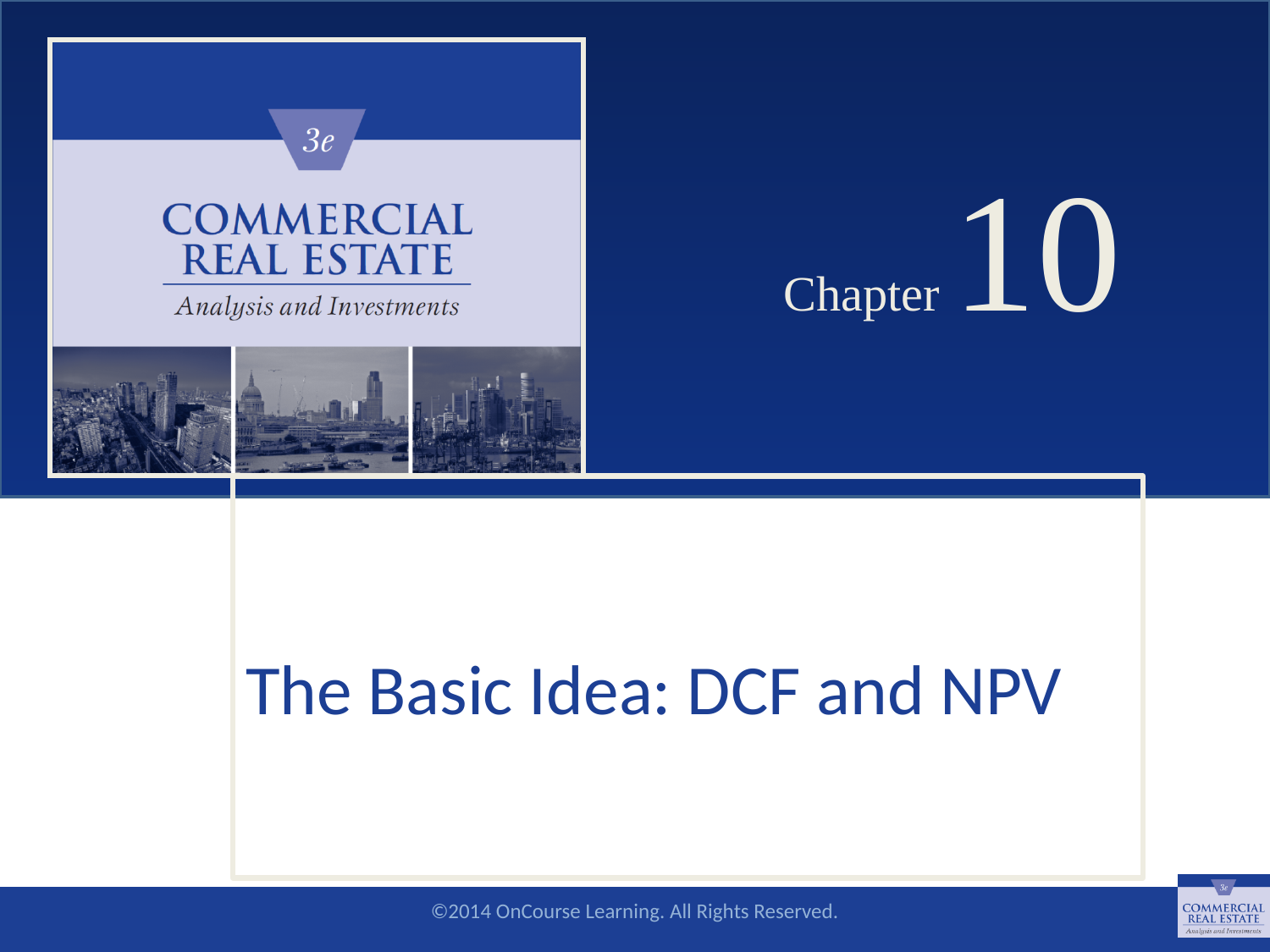

# Chapter 10
The Basic Idea: DCF and NPV
SLIDE 1